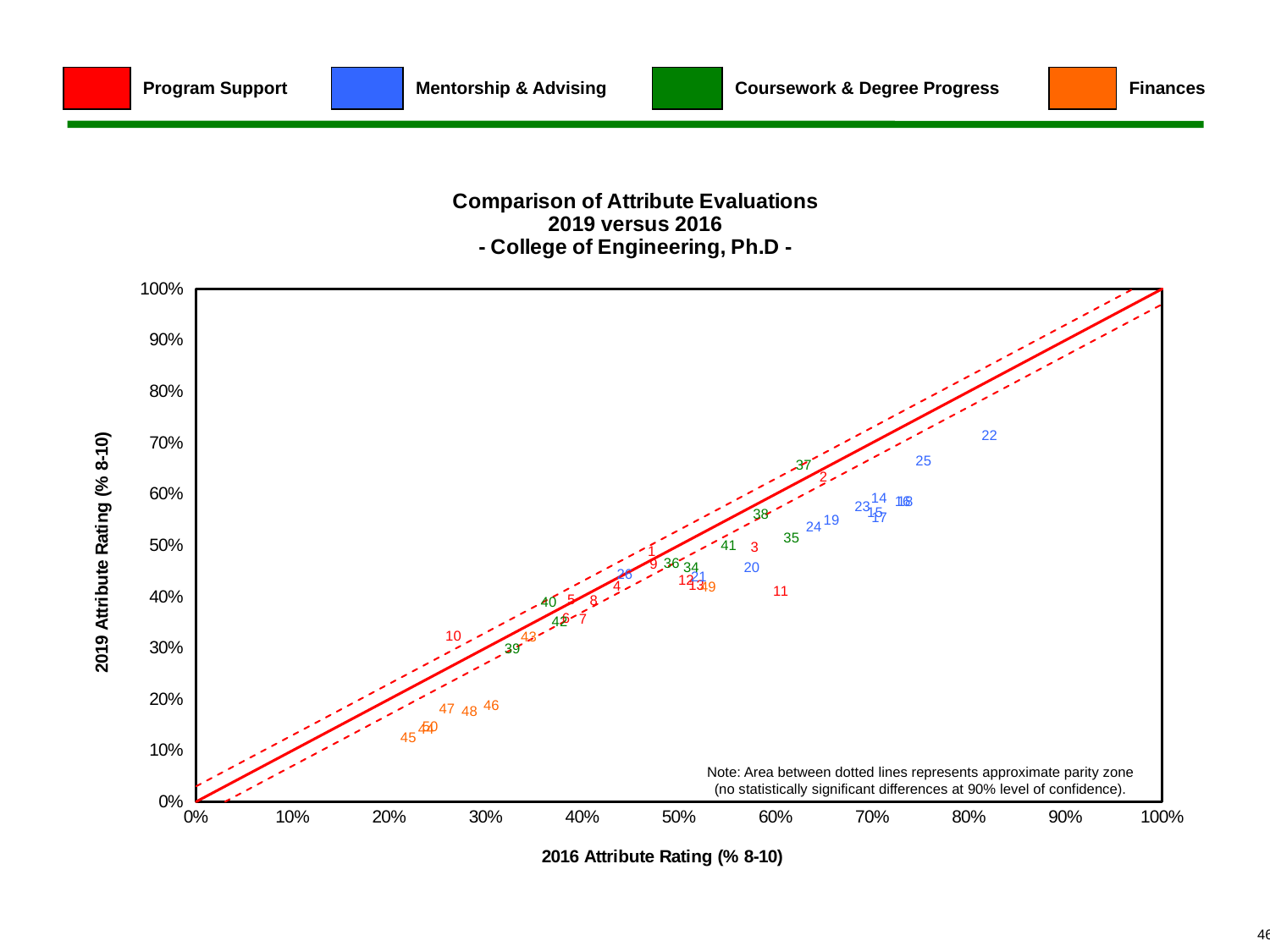

# Comparison of Attribute Evaluations 2019 versus 2016 - College of Engineering, Ph.D -
|  | Program Support |
| --- | --- |
|  | Mentorship & Advising |
| --- | --- |
|  | Coursework & Degree Progress |
| --- | --- |
|  | Finances |
| --- | --- |

### Chart: Comparison of Attribute Evaluations
2019 versus 2016
- College of Engineering, Ph.D -

| Category | 2019 |  |  |  |
|---|---|---|---|---|
Note: Area between dotted lines represents approximate parity zone (no statistically significant differences at 90% level of confidence).